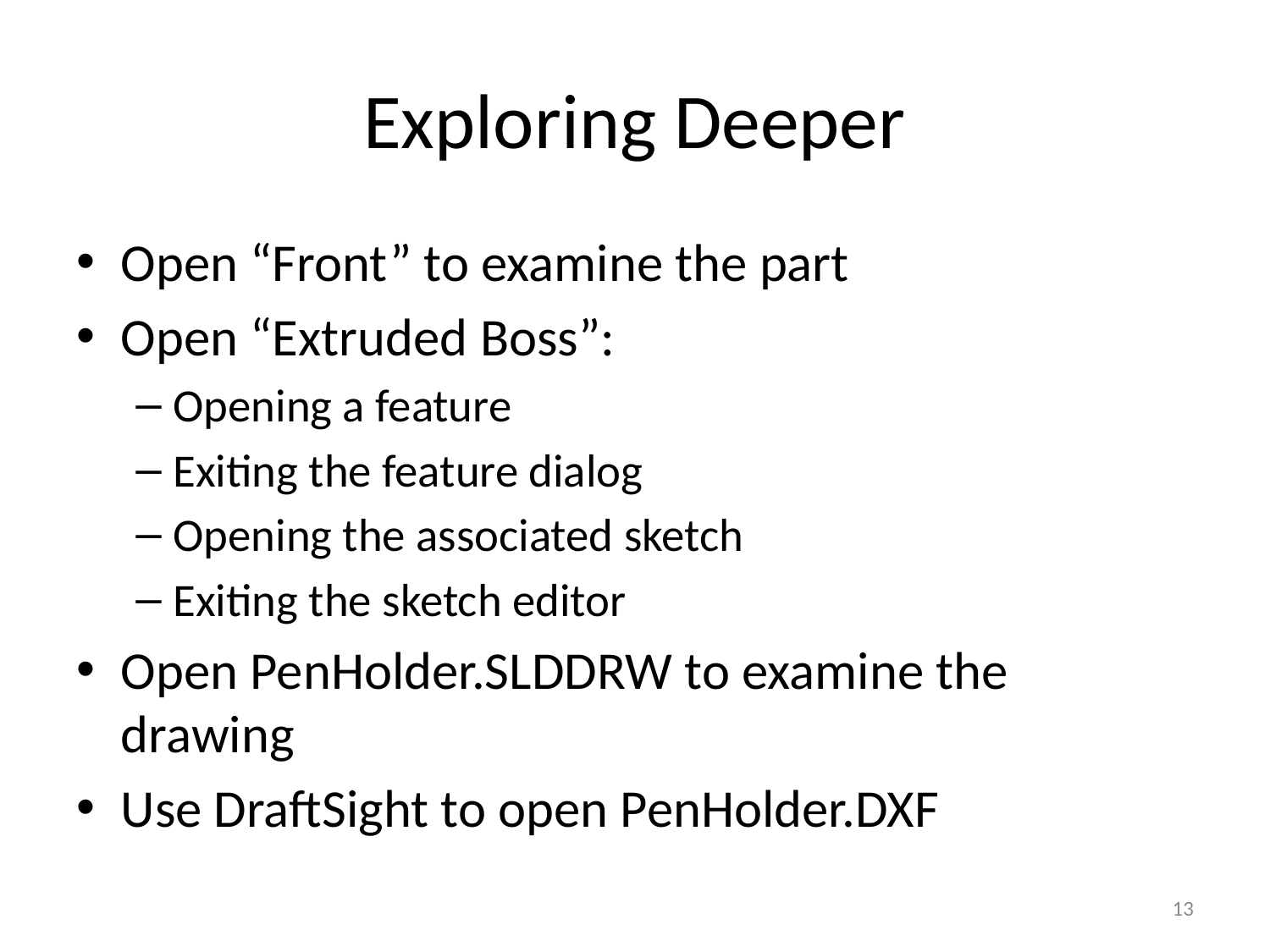

# Exploring Deeper
Open “Front” to examine the part
Open “Extruded Boss”:
Opening a feature
Exiting the feature dialog
Opening the associated sketch
Exiting the sketch editor
Open PenHolder.SLDDRW to examine the drawing
Use DraftSight to open PenHolder.DXF
13